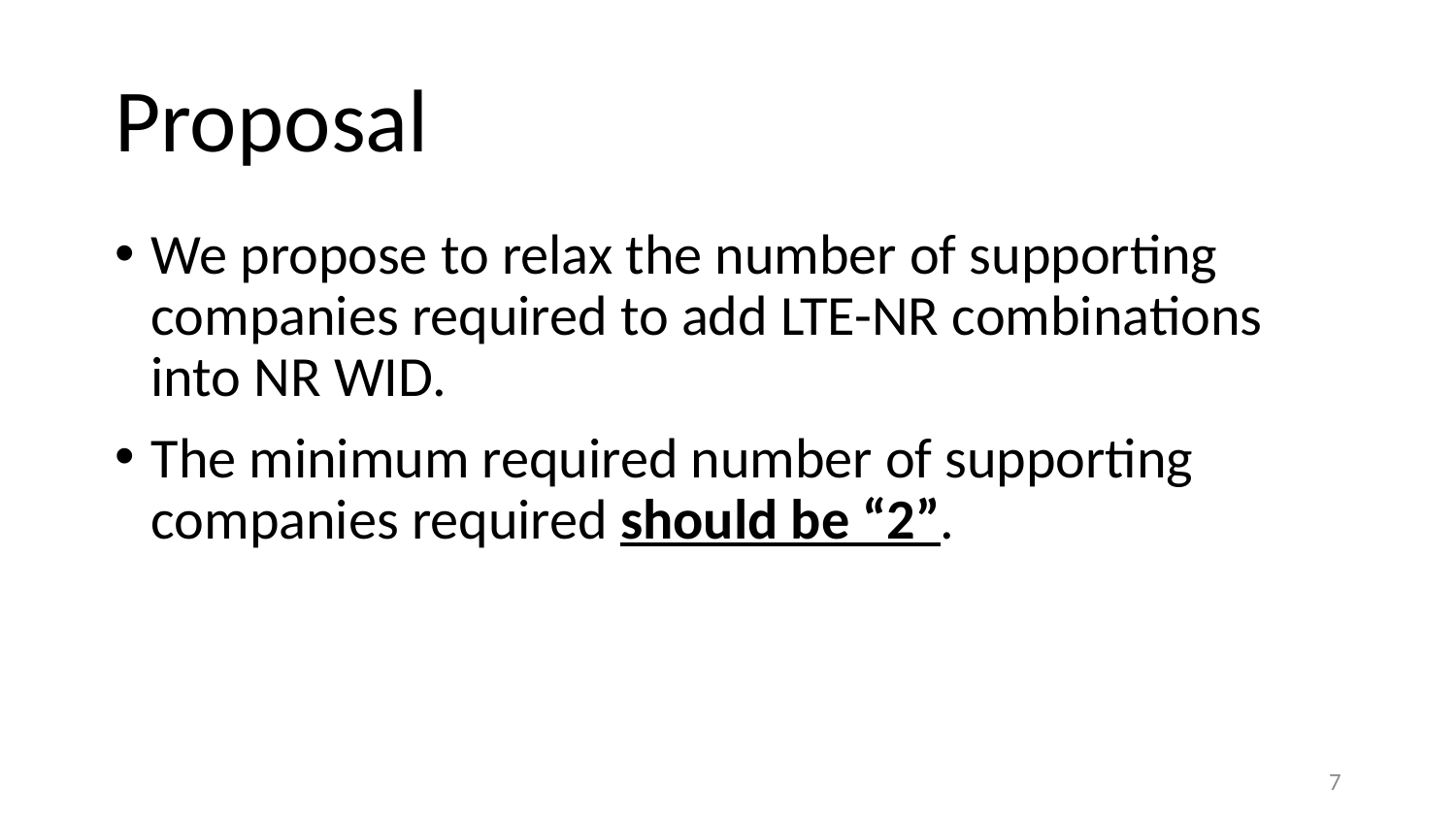

# Proposal
We propose to relax the number of supporting companies required to add LTE-NR combinations into NR WID.
The minimum required number of supporting companies required should be “2”.

7